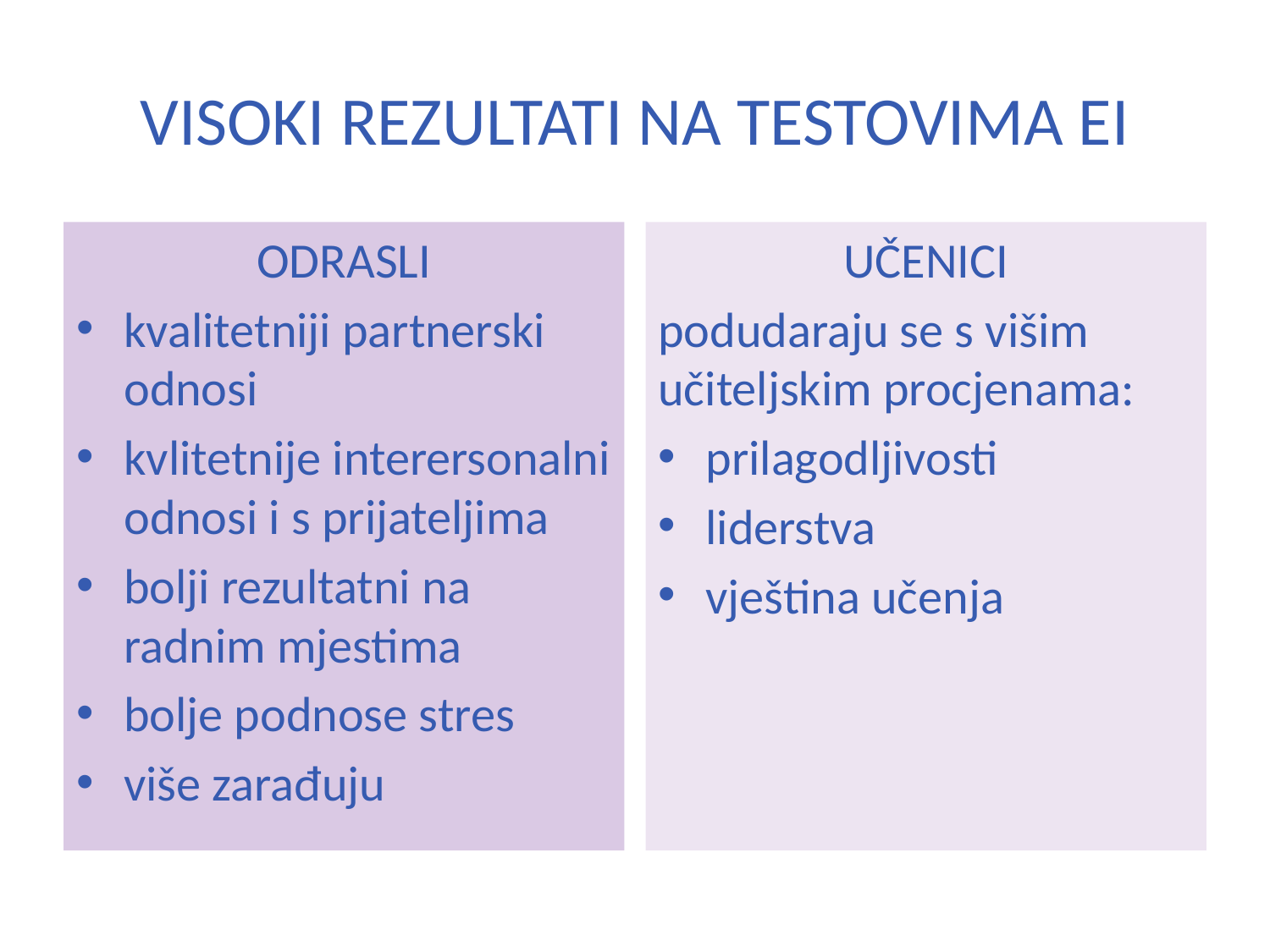

# VISOKI REZULTATI NA TESTOVIMA EI
ODRASLI
kvalitetniji partnerski odnosi
kvlitetnije interersonalni odnosi i s prijateljima
bolji rezultatni na radnim mjestima
bolje podnose stres
više zarađuju
UČENICI
podudaraju se s višim učiteljskim procjenama:
prilagodljivosti
liderstva
vještina učenja